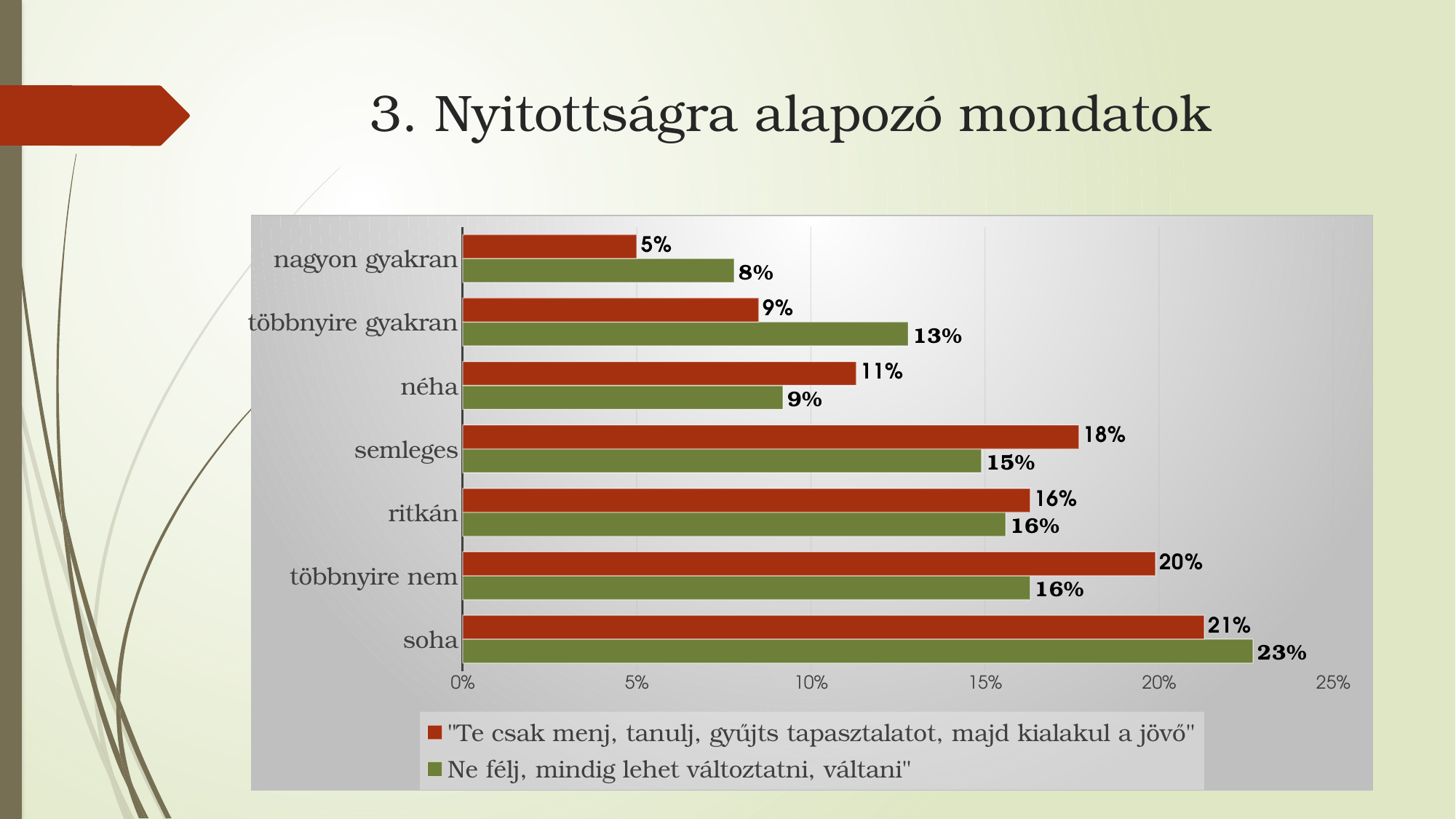

# 3. Nyitottságra alapozó mondatok

### Chart

| Category | Ne félj, mindig lehet változtatni, váltani" | "Te csak menj, tanulj, gyűjts tapasztalatot, majd kialakul a jövő" |
|---|---|---|
| soha | 0.227 | 0.213 |
| többnyire nem | 0.163 | 0.199 |
| ritkán | 0.156 | 0.163 |
| semleges | 0.149 | 0.177 |
| néha | 0.092 | 0.113 |
| többnyire gyakran | 0.128 | 0.085 |
| nagyon gyakran | 0.078 | 0.05 |